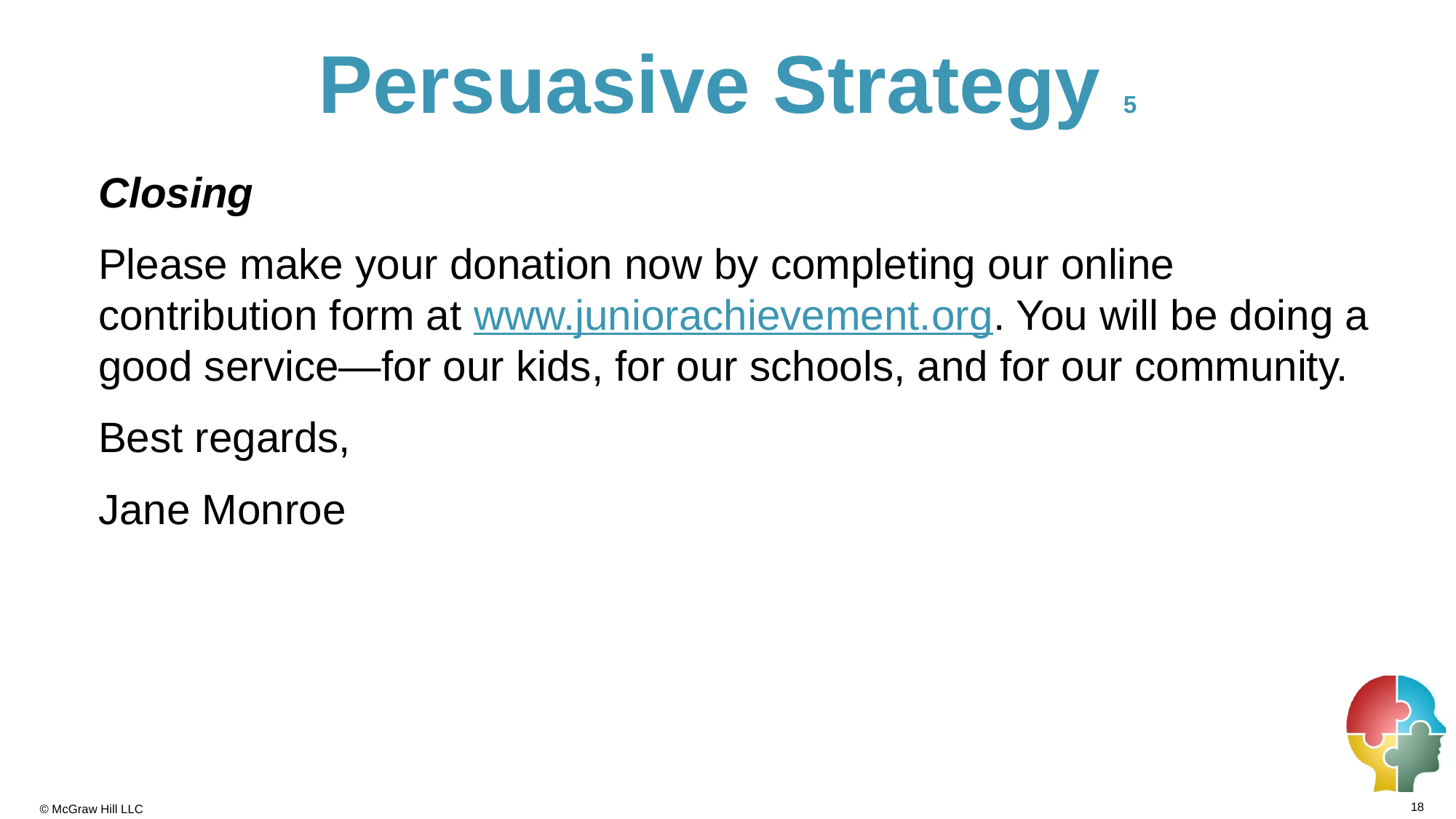

# Persuasive Strategy 5
Closing
Please make your donation now by completing our online contribution form at www.juniorachievement.org. You will be doing a good service—for our kids, for our schools, and for our community.
Best regards,
Jane Monroe
18